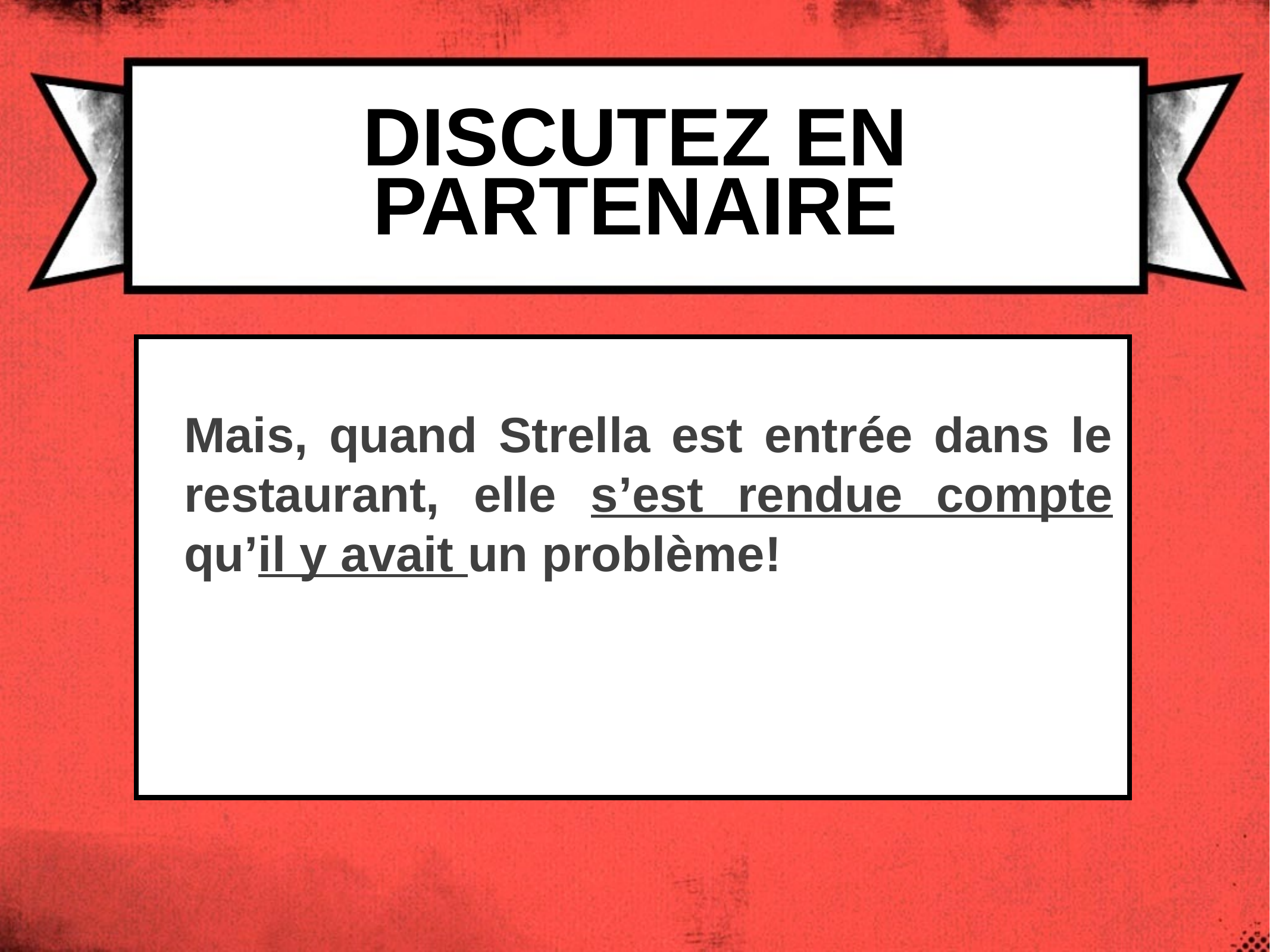

# Discutez en partenaire

Mais, quand Strella est entrée dans le restaurant, elle s’est rendue compte qu’il y avait un problème!